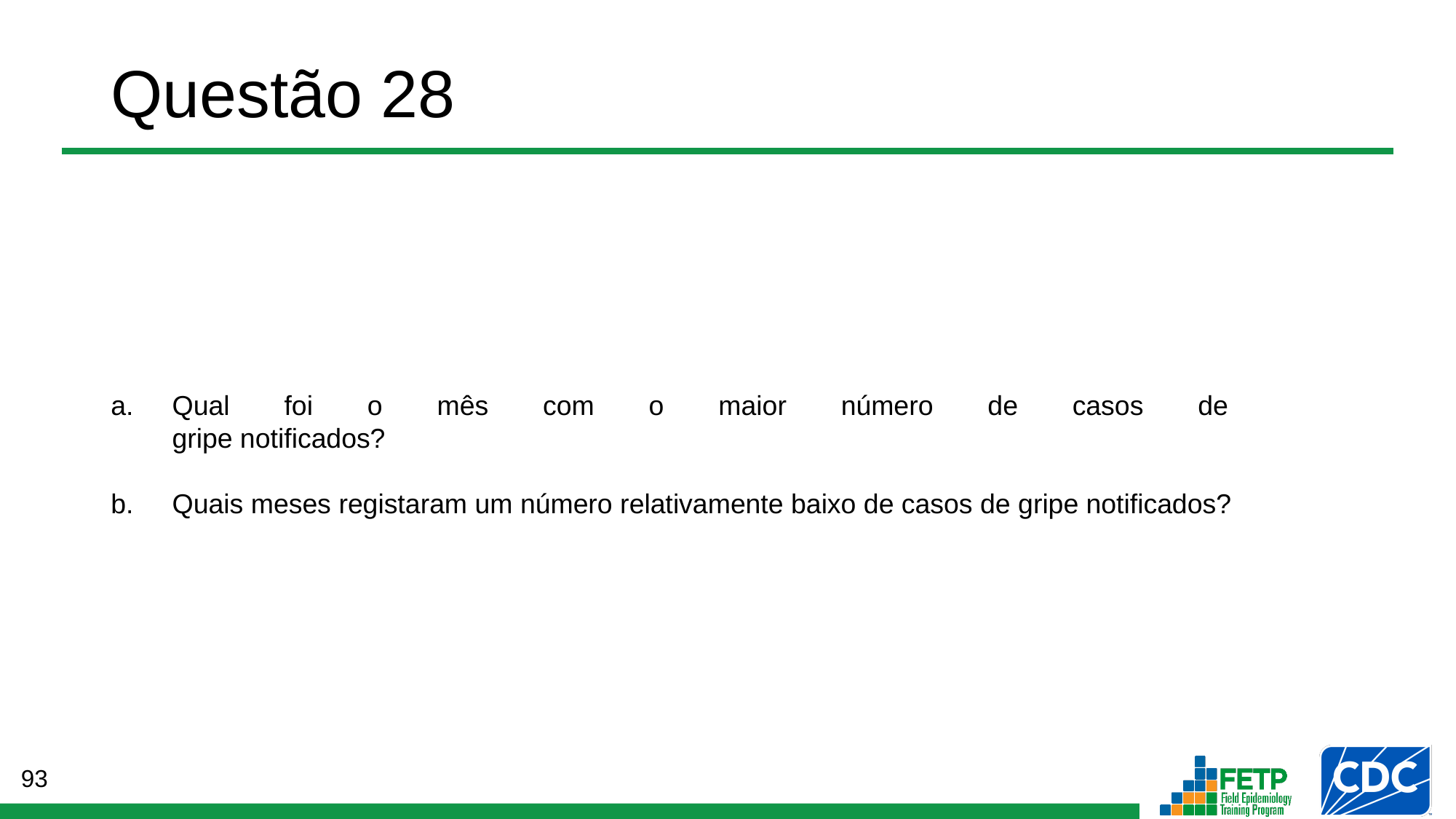

# Questão 28
Qual foi o mês com o maior número de casos de
gripe notificados?

Quais meses registaram um número relativamente baixo de casos de gripe notificados?